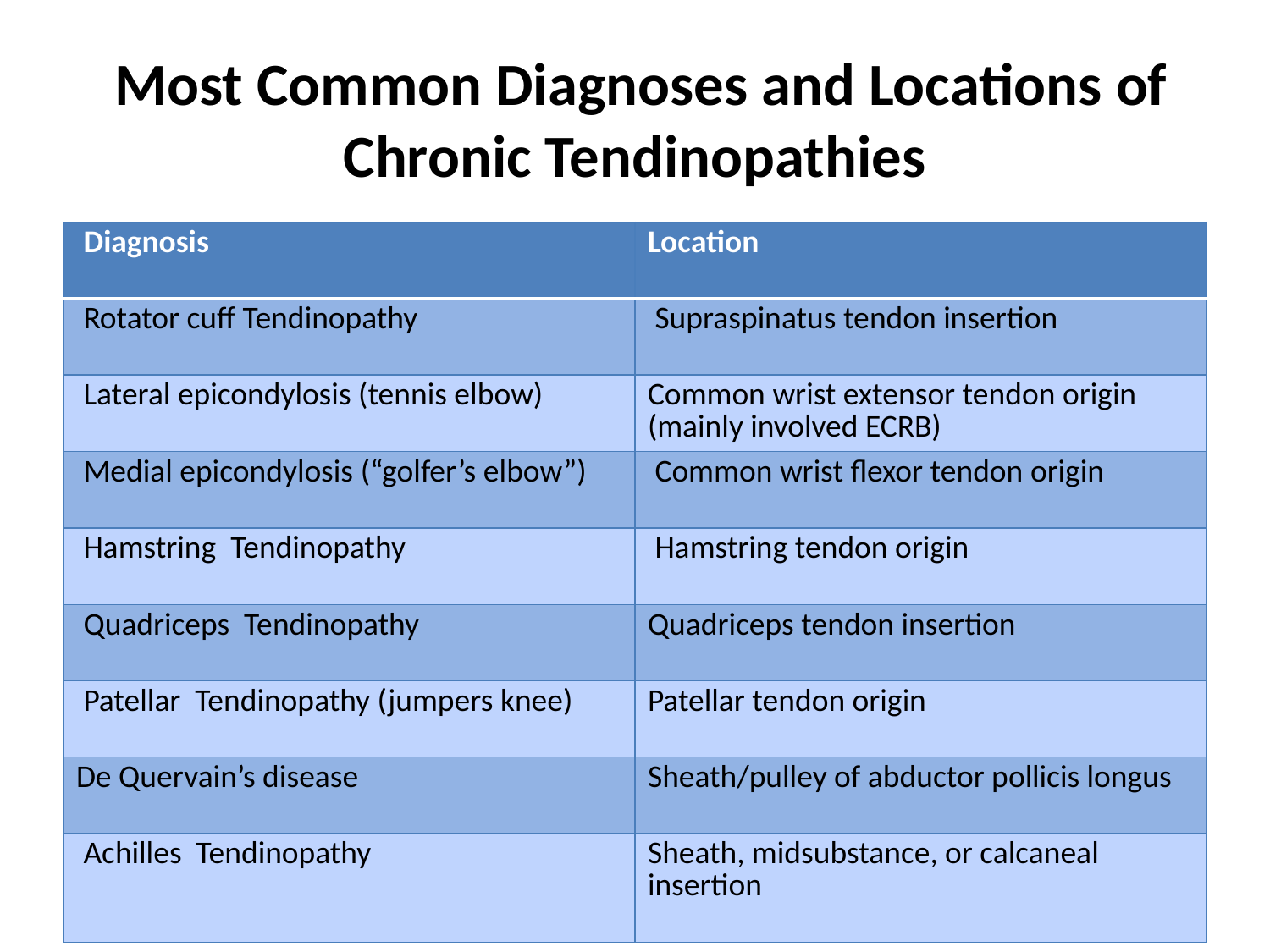

# Most Common Diagnoses and Locations of Chronic Tendinopathies
| Diagnosis | Location |
| --- | --- |
| Rotator cuff Tendinopathy | Supraspinatus tendon insertion |
| Lateral epicondylosis (tennis elbow) | Common wrist extensor tendon origin (mainly involved ECRB) |
| Medial epicondylosis (“golfer’s elbow”) | Common wrist flexor tendon origin |
| Hamstring Tendinopathy | Hamstring tendon origin |
| Quadriceps Tendinopathy | Quadriceps tendon insertion |
| Patellar Tendinopathy (jumpers knee) | Patellar tendon origin |
| De Quervain’s disease | Sheath/pulley of abductor pollicis longus |
| Achilles Tendinopathy | Sheath, midsubstance, or calcaneal insertion |